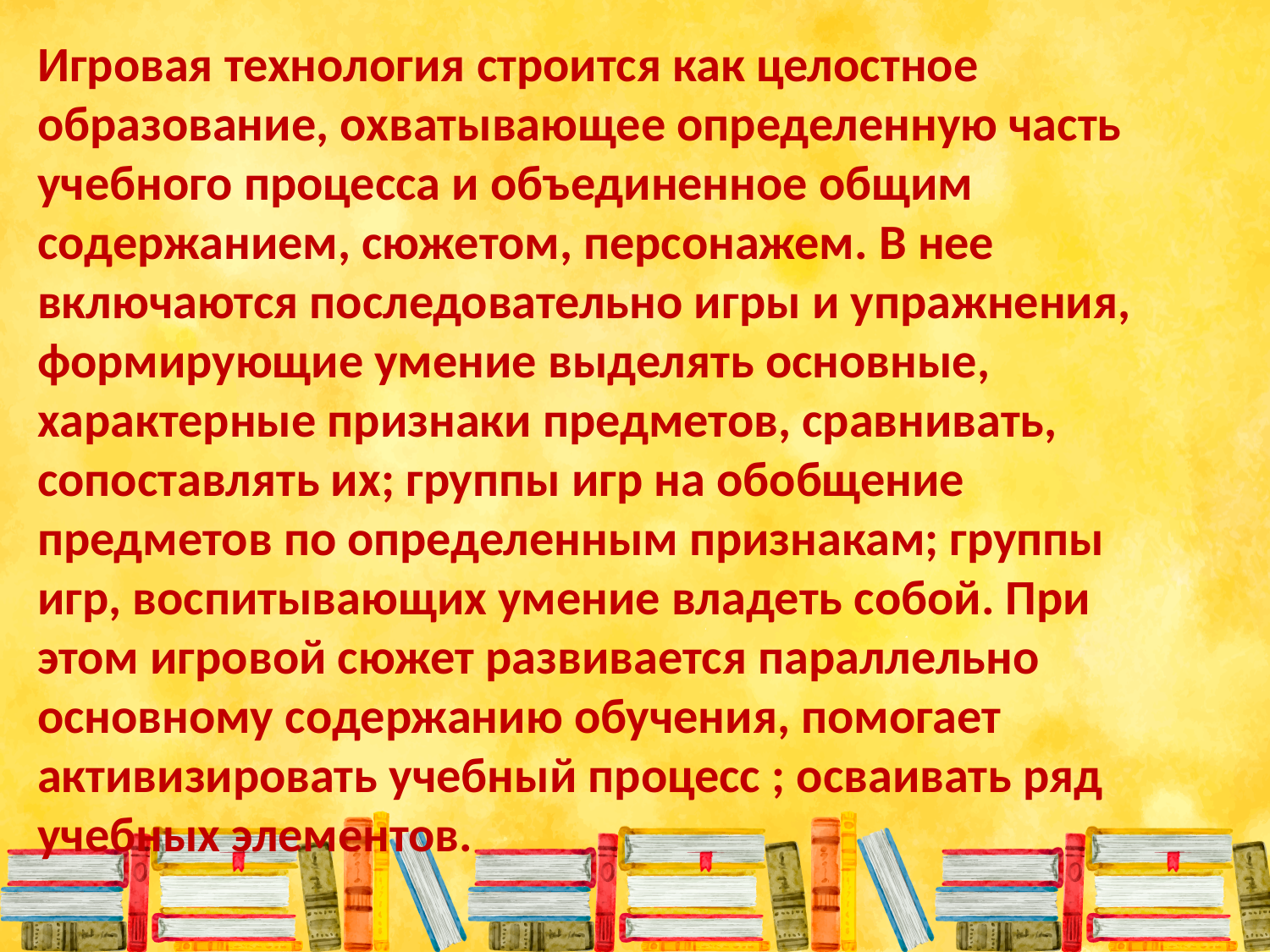

#
Игровая технология строится как целостное образование, охватывающее определенную часть учебного процесса и объединенное общим содержанием, сюжетом, персонажем. В нее включаются последовательно игры и упражнения, формирующие умение выделять основные, характерные признаки предметов, сравнивать, сопоставлять их; группы игр на обобщение предметов по определенным признакам; группы игр, воспитывающих умение владеть собой. При этом игровой сюжет развивается параллельно основному содержанию обучения, помогает активизировать учебный процесс ; осваивать ряд учебных элементов.